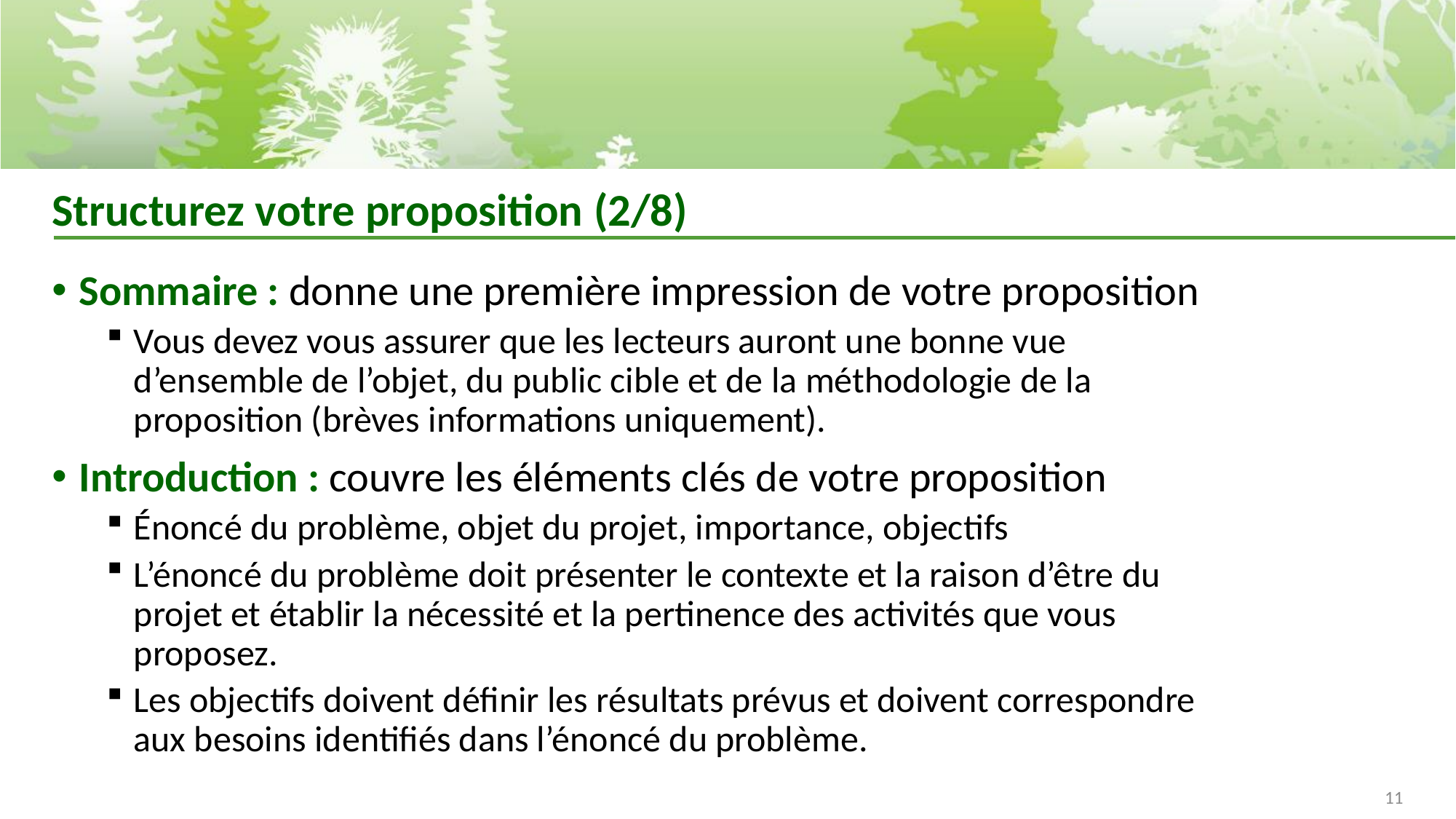

# Structurez votre proposition (2/8)
Sommaire : donne une première impression de votre proposition
Vous devez vous assurer que les lecteurs auront une bonne vue d’ensemble de l’objet, du public cible et de la méthodologie de la proposition (brèves informations uniquement).
Introduction : couvre les éléments clés de votre proposition
Énoncé du problème, objet du projet, importance, objectifs
L’énoncé du problème doit présenter le contexte et la raison d’être du projet et établir la nécessité et la pertinence des activités que vous proposez.
Les objectifs doivent définir les résultats prévus et doivent correspondre aux besoins identifiés dans l’énoncé du problème.

11